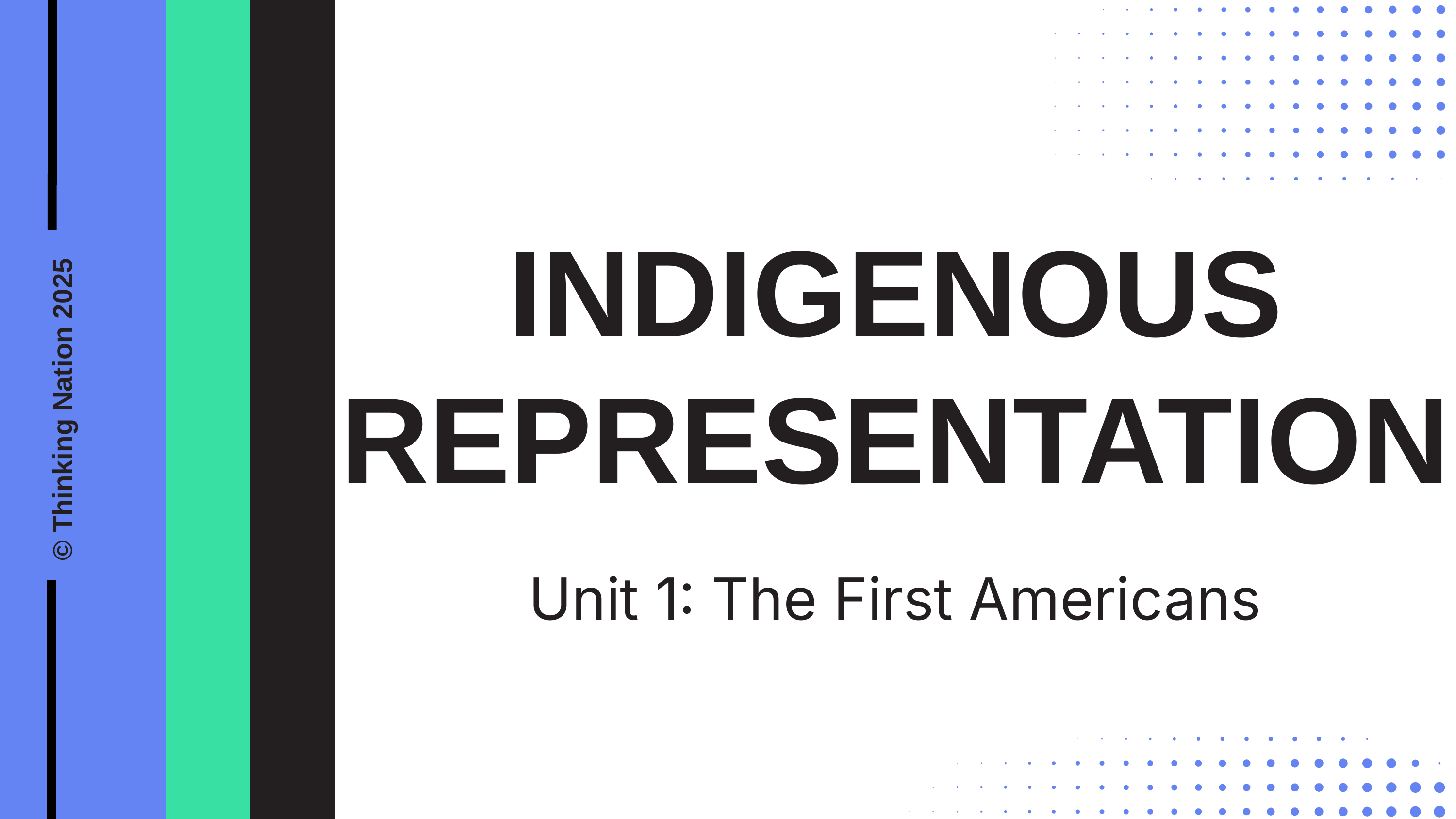

INDIGENOUS REPRESENTATION
© Thinking Nation 2025
Unit 1: The First Americans